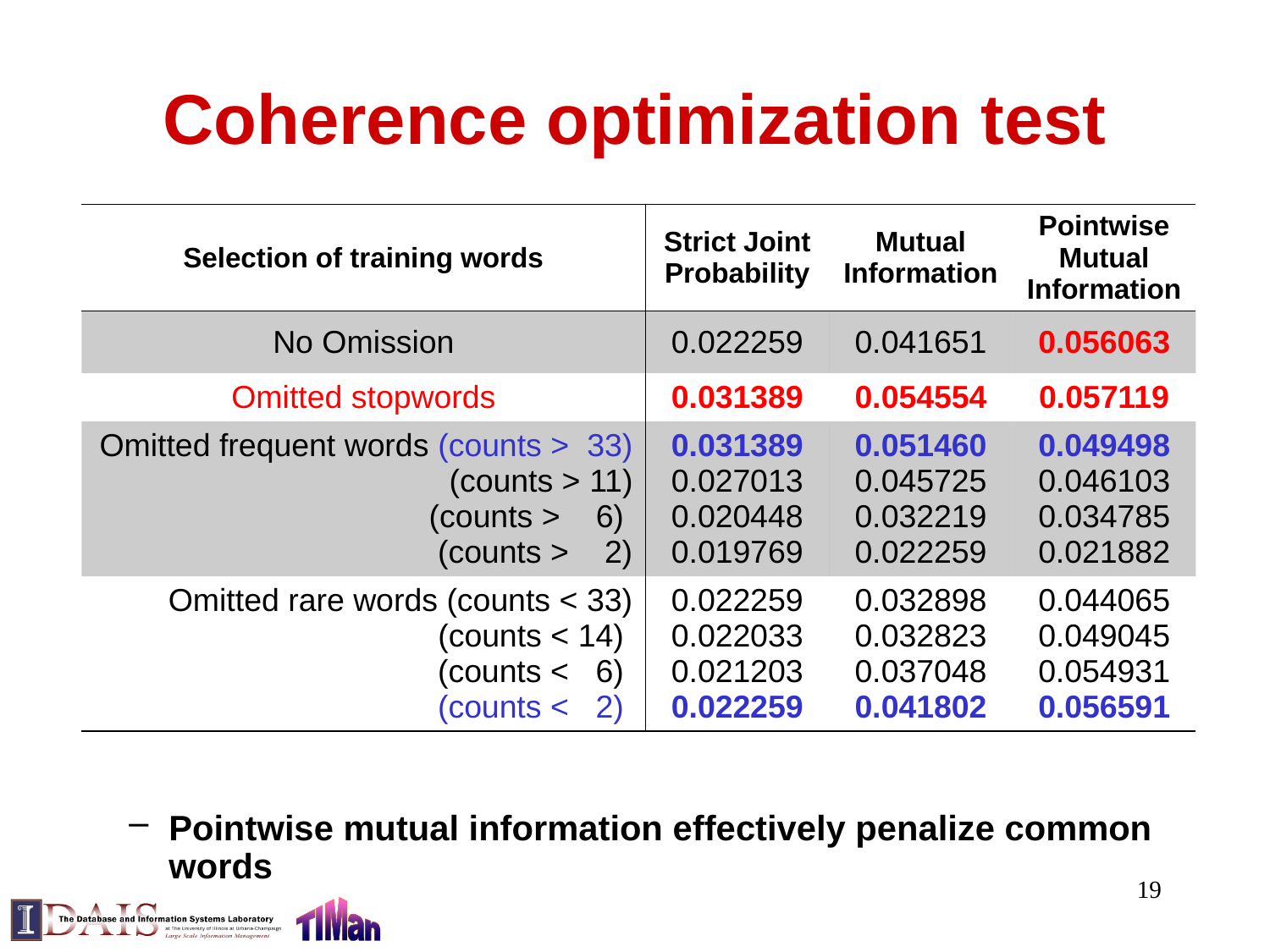

# Coherence optimization test

Pointwise mutual information effectively penalize common words
| Selection of training words | Strict Joint Probability | Mutual Information | Pointwise Mutual Information |
| --- | --- | --- | --- |
| No Omission | 0.022259 | 0.041651 | 0.056063 |
| Omitted stopwords | 0.031389 | 0.054554 | 0.057119 |
| Omitted frequent words (counts > 33) (counts > 11) (counts > 6) (counts > 2) | 0.031389 0.027013 0.020448 0.019769 | 0.051460 0.045725 0.032219 0.022259 | 0.049498 0.046103 0.034785 0.021882 |
| Omitted rare words (counts < 33) (counts < 14) (counts < 6) (counts < 2) | 0.022259 0.022033 0.021203 0.022259 | 0.032898 0.032823 0.037048 0.041802 | 0.044065 0.049045 0.054931 0.056591 |
19